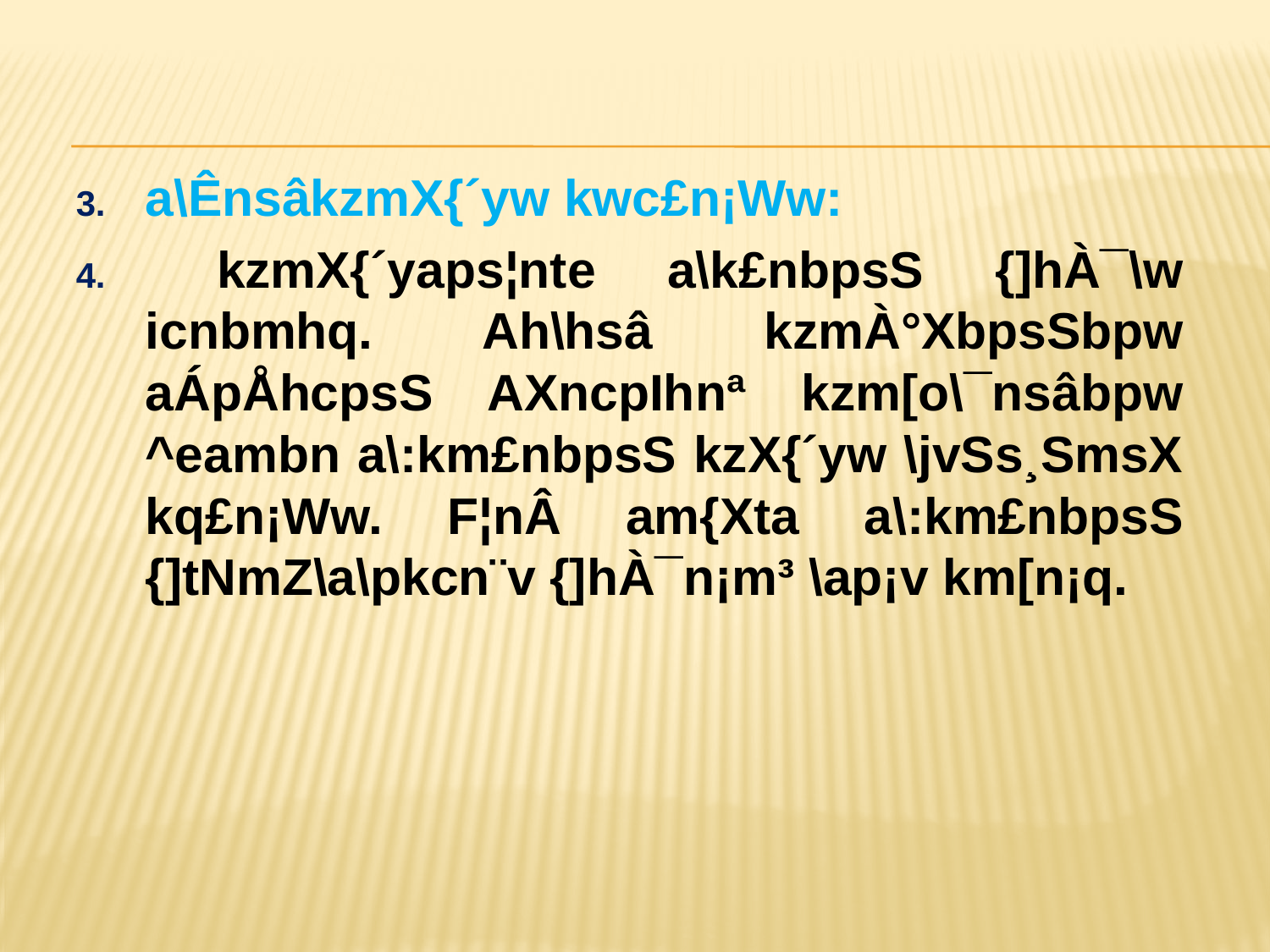

a\ÊnsâkzmX{´yw kwc£n¡Ww:
 kzmX{´yaps­¦nte a\k£nbpsS {]hÀ¯\w icnbmhq. Ah\hsâ kzmÀ°XbpsSbpw aÁpÅhcpsS AXncpIhnª kzm[o\¯nsâbpw ^eambn a\:km£nbpsS kzX{´yw \jvSs¸SmsX kq£n¡Ww. F¦nÂ am{Xta a\:km£nbpsS {]tNmZ\a\pkcn¨v {]hÀ¯n¡m³ \ap¡v km[n¡q.